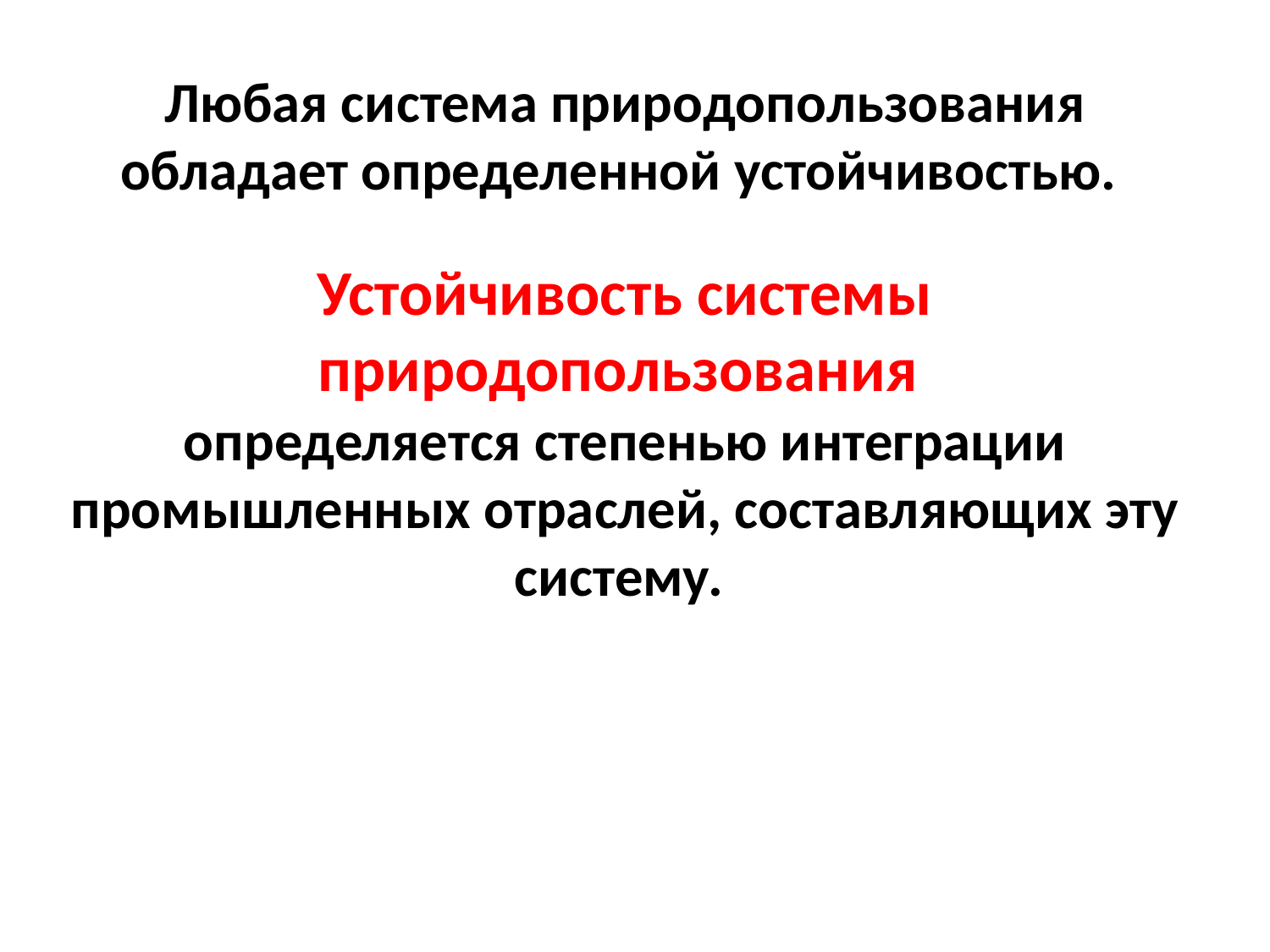

Любая система природопользования обладает определенной устойчивостью.

Устойчивость системы природопользования
определяется степенью интеграции промышленных отраслей, составляющих эту систему.